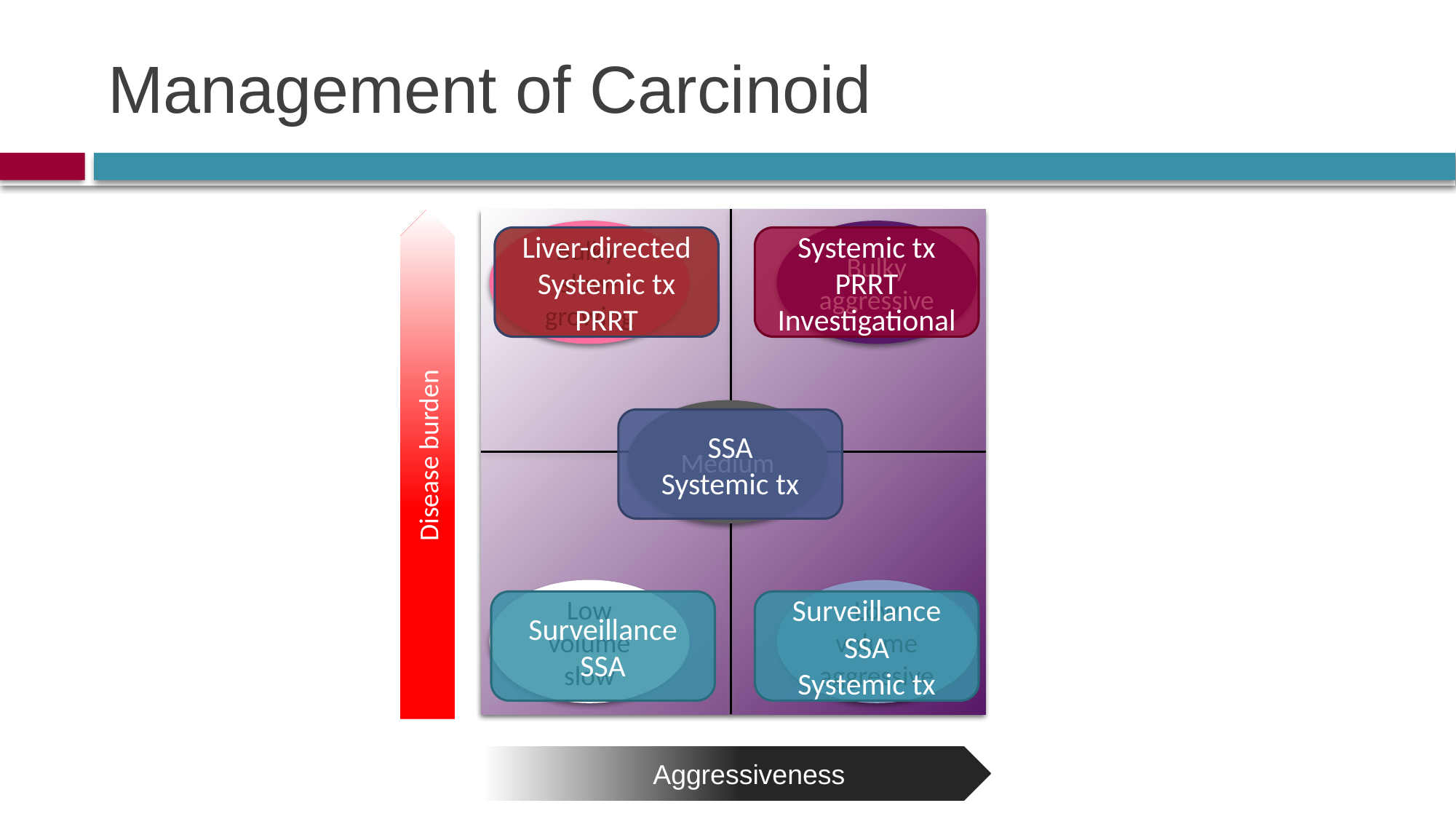

# Management of Carcinoid

Bulky  slow-growing
Bulky aggressive
Liver-directed
Systemic tx
PRRT
Systemic tx
PRRT
Investigational
Medium
SSA
Systemic tx
     Disease burden
Low volume slow
Low volume aggressive
Surveillance
SSA
Surveillance
SSA
Systemic tx
     Aggressiveness